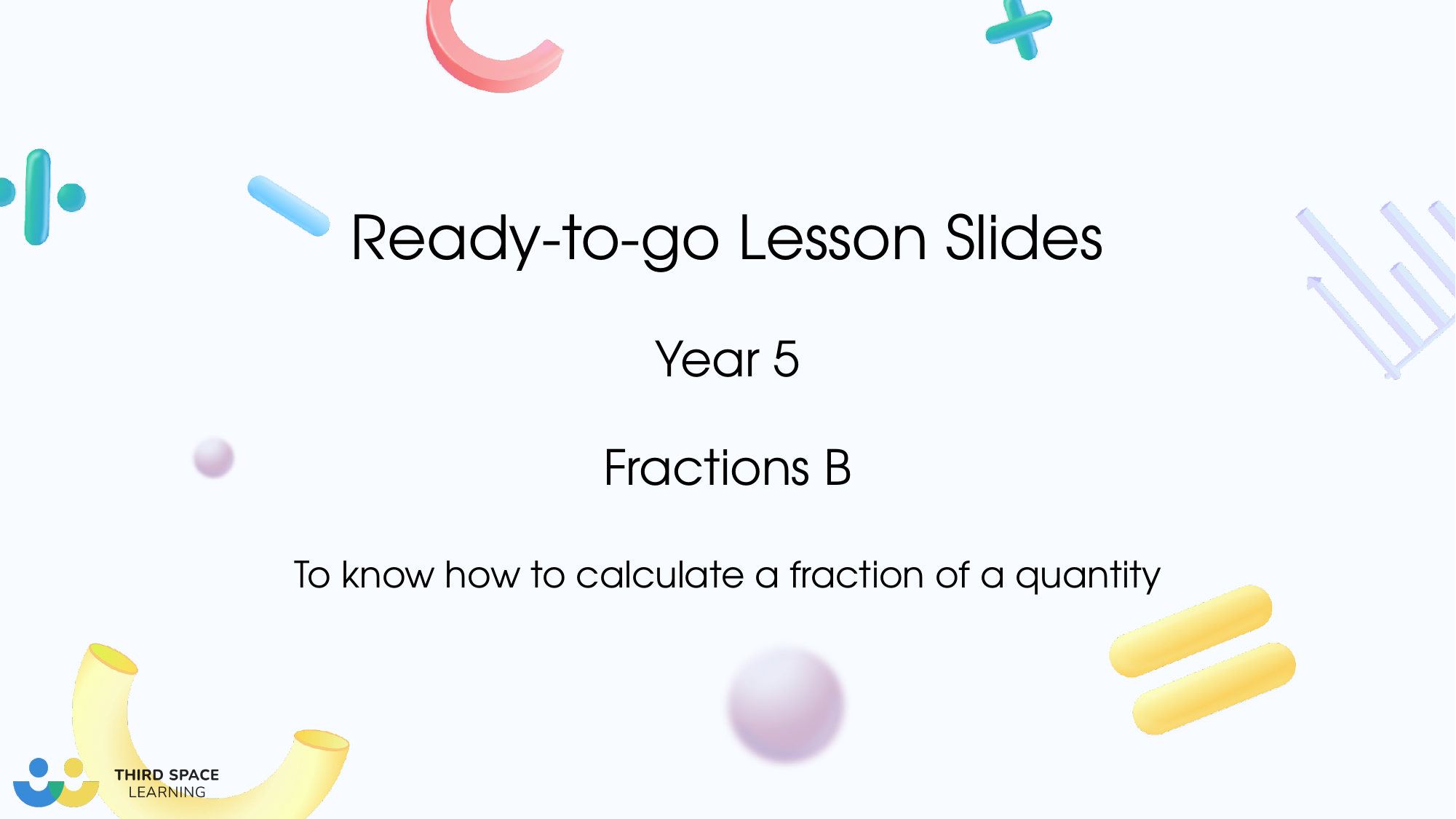

Year 5
Fractions B
To know how to calculate a fraction of a quantity